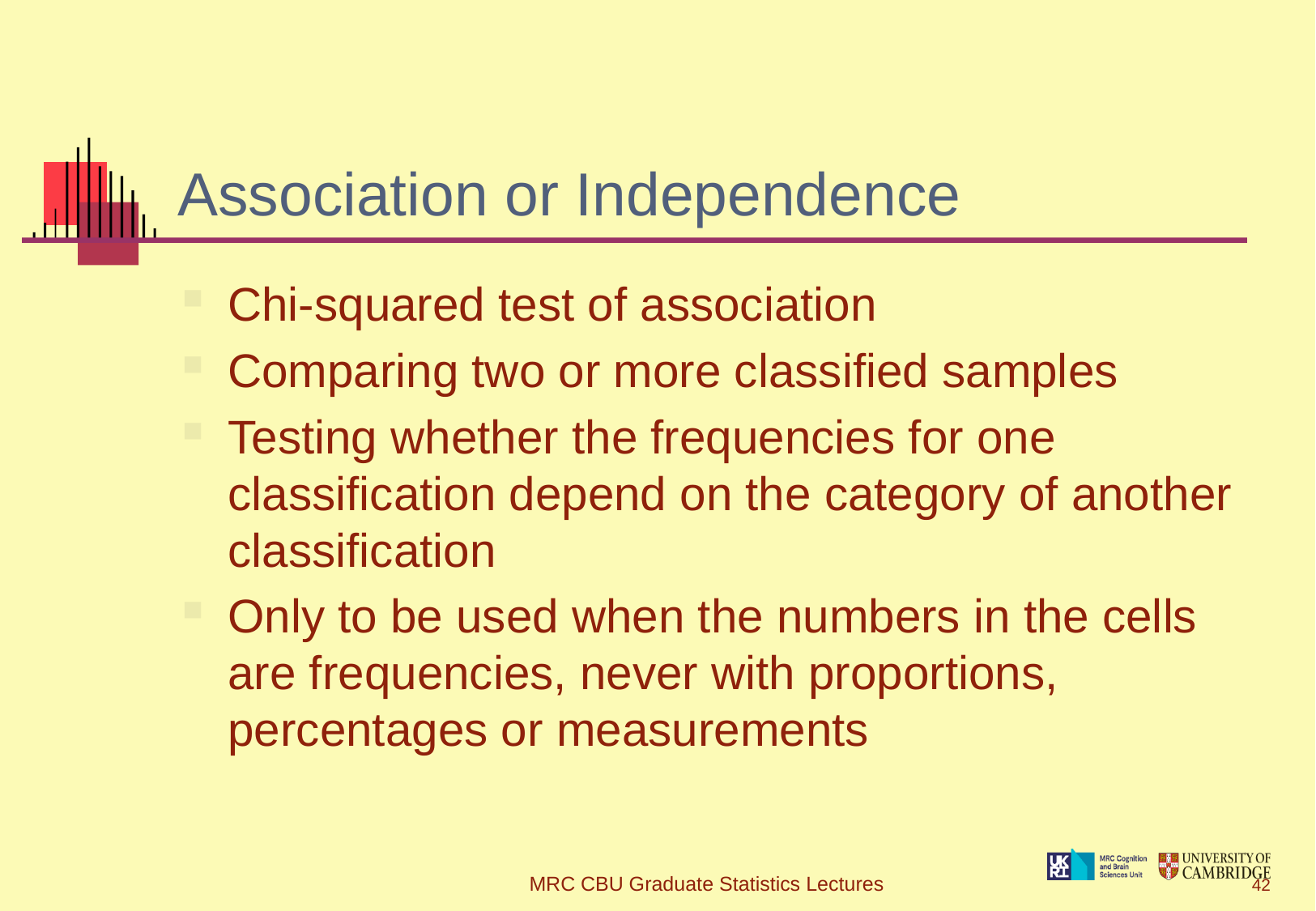

# Association or Independence
Chi-squared test of association
Comparing two or more classified samples
Testing whether the frequencies for one classification depend on the category of another classification
Only to be used when the numbers in the cells are frequencies, never with proportions, percentages or measurements

MRC CBU Graduate Statistics Lectures
42